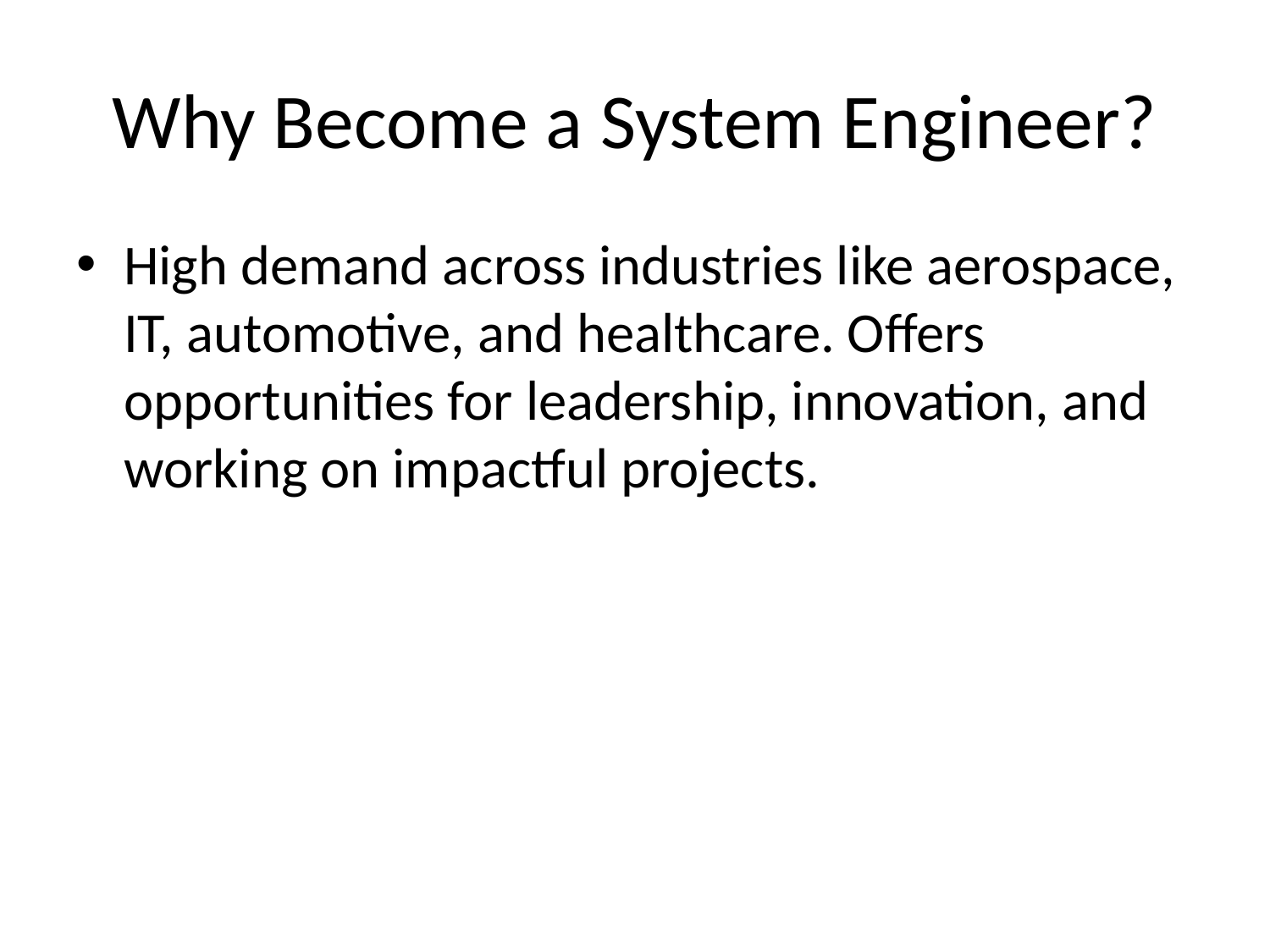

# Why Become a System Engineer?
High demand across industries like aerospace, IT, automotive, and healthcare. Offers opportunities for leadership, innovation, and working on impactful projects.